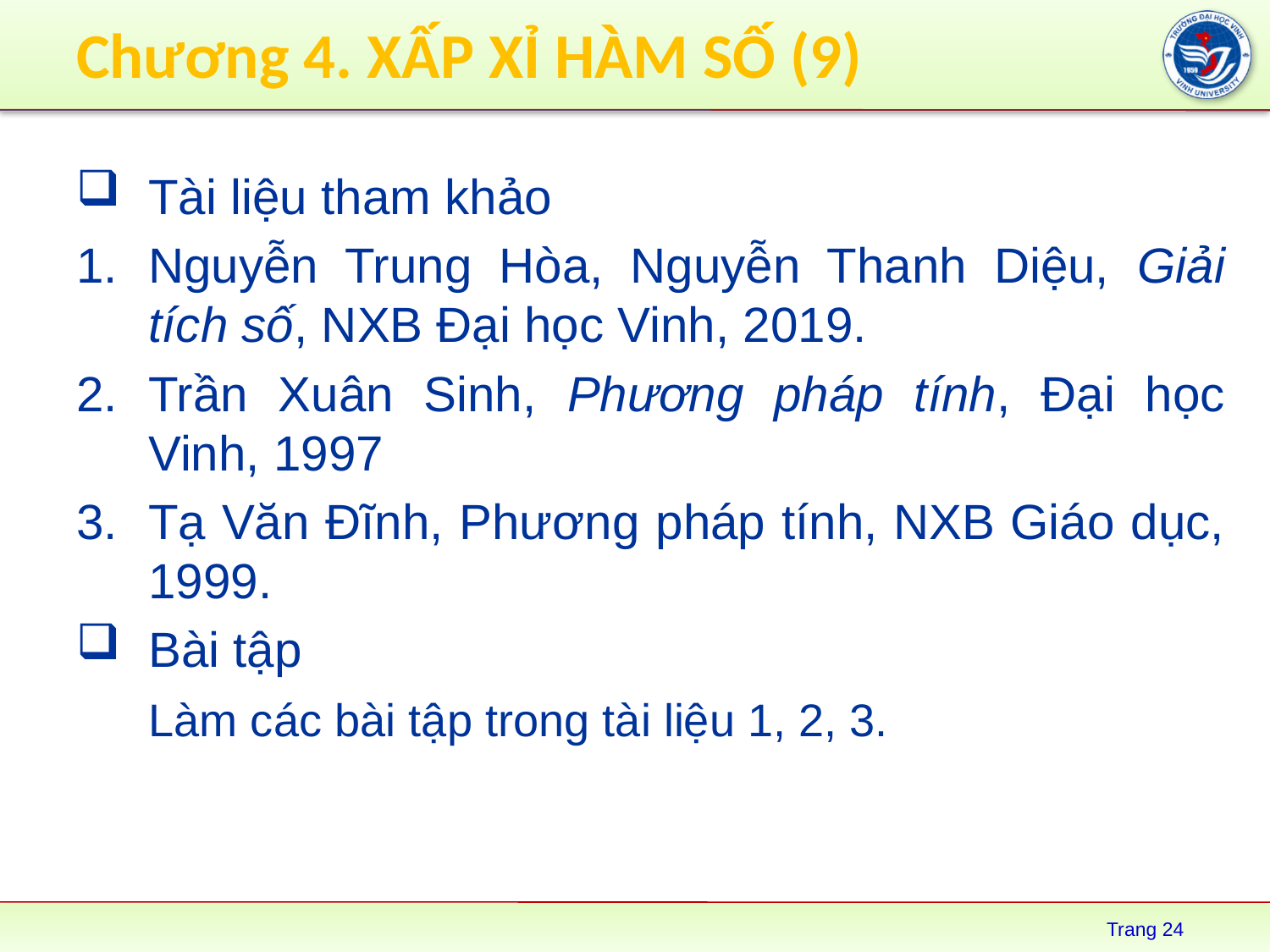

Chương 4. XẤP XỈ HÀM SỐ (9)
Tài liệu tham khảo
Nguyễn Trung Hòa, Nguyễn Thanh Diệu, Giải tích số, NXB Đại học Vinh, 2019.
Trần Xuân Sinh, Phương pháp tính, Đại học Vinh, 1997
Tạ Văn Đĩnh, Phương pháp tính, NXB Giáo dục, 1999.
Bài tập
	Làm các bài tập trong tài liệu 1, 2, 3.